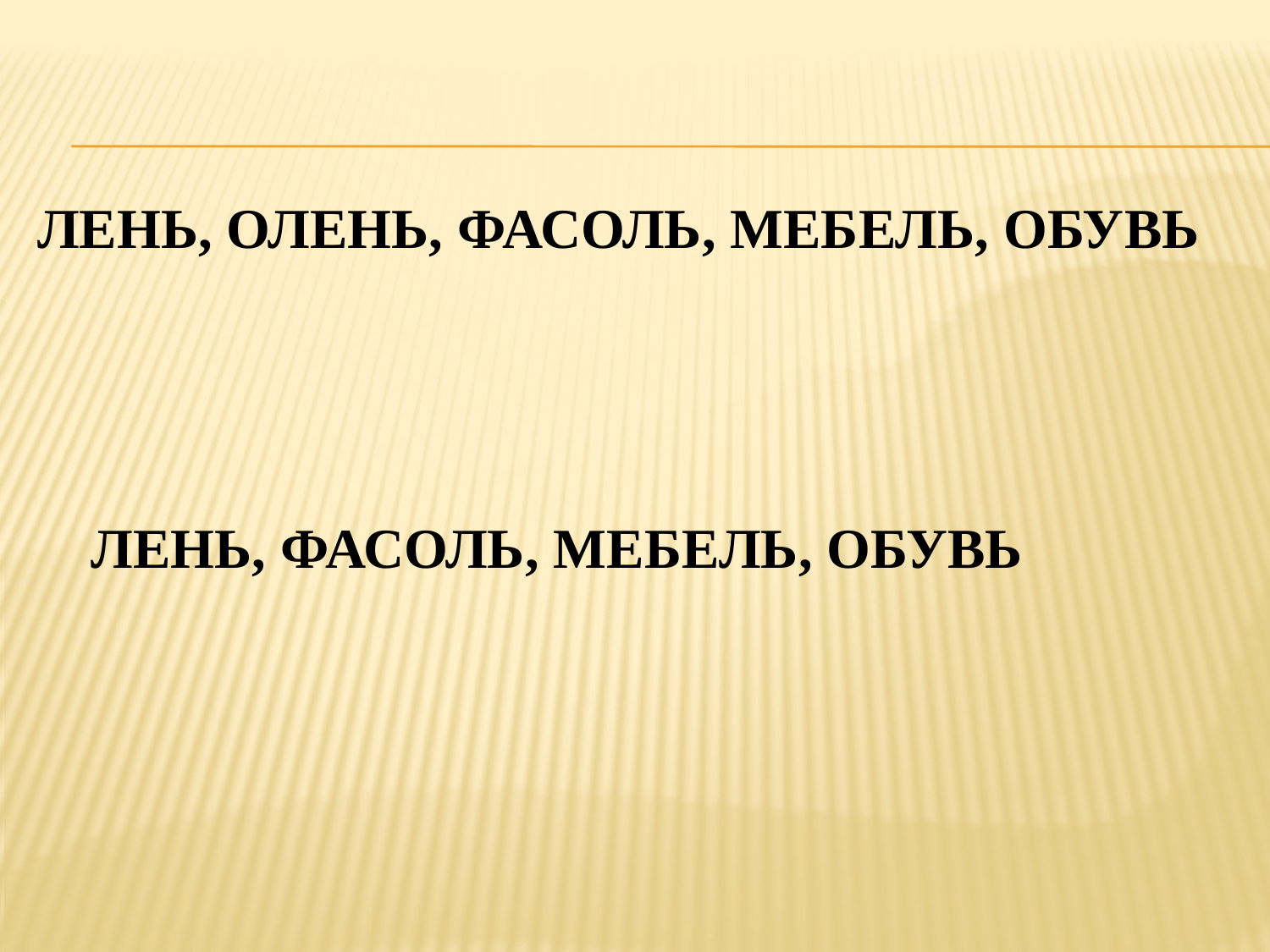

ЛЕНЬ, ОЛЕНЬ, ФАСОЛЬ, МЕБЕЛЬ, ОБУВЬ
ЛЕНЬ, ФАСОЛЬ, МЕБЕЛЬ, ОБУВЬ